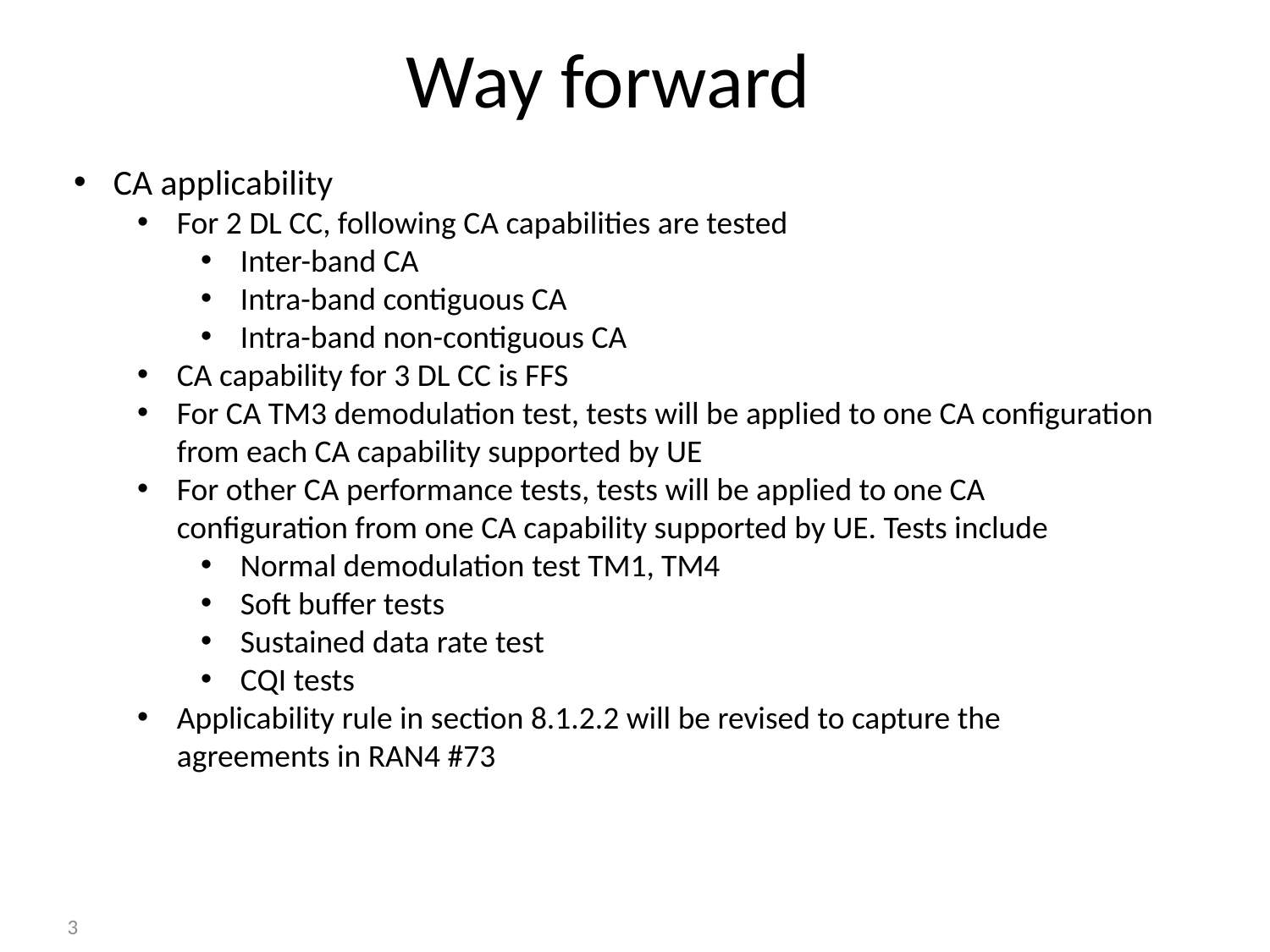

# Way forward
CA applicability
For 2 DL CC, following CA capabilities are tested
Inter-band CA
Intra-band contiguous CA
Intra-band non-contiguous CA
CA capability for 3 DL CC is FFS
For CA TM3 demodulation test, tests will be applied to one CA configuration from each CA capability supported by UE
For other CA performance tests, tests will be applied to one CA configuration from one CA capability supported by UE. Tests include
Normal demodulation test TM1, TM4
Soft buffer tests
Sustained data rate test
CQI tests
Applicability rule in section 8.1.2.2 will be revised to capture the agreements in RAN4 #73

3